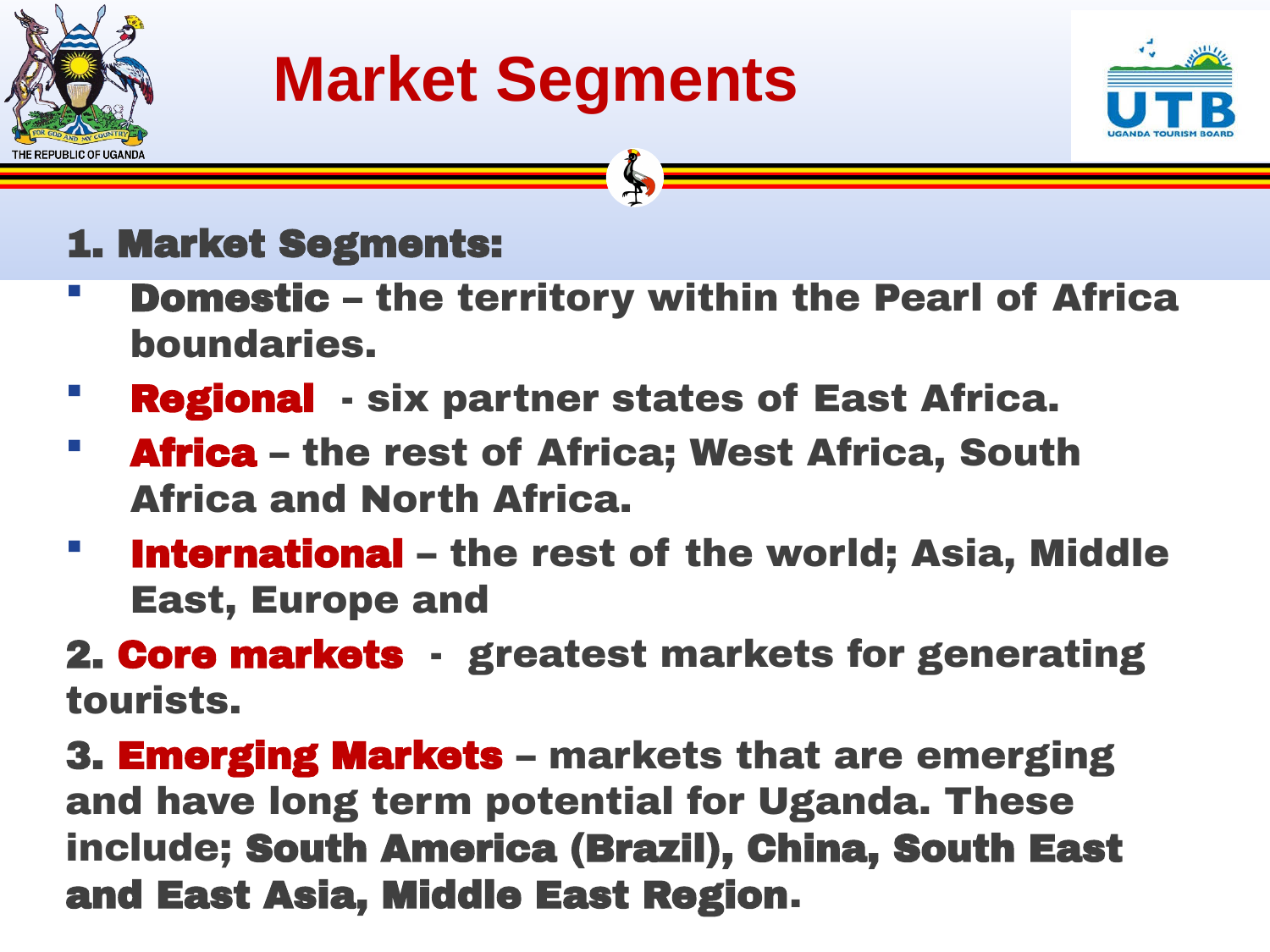

# Market Segments
1. Market Segments:
Domestic – the territory within the Pearl of Africa boundaries.
Regional  - six partner states of East Africa.
Africa – the rest of Africa; West Africa, South Africa and North Africa.
International – the rest of the world; Asia, Middle East, Europe and
2. Core markets  -  greatest markets for generating tourists.
3. Emerging Markets – markets that are emerging and have long term potential for Uganda. These include; South America (Brazil), China, South East and East Asia, Middle East Region.